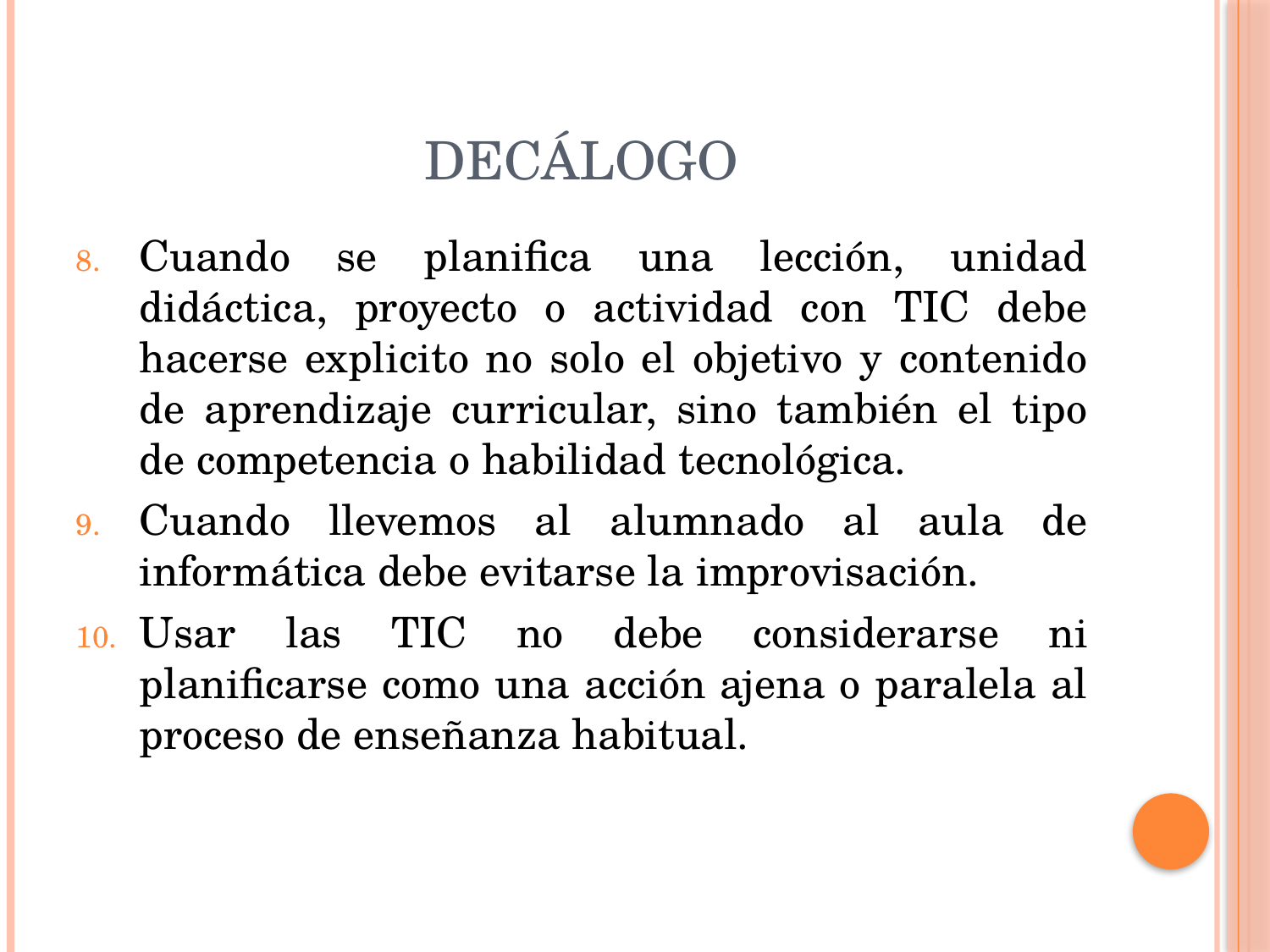

# DECÁLOGO
Cuando se planifica una lección, unidad didáctica, proyecto o actividad con TIC debe hacerse explicito no solo el objetivo y contenido de aprendizaje curricular, sino también el tipo de competencia o habilidad tecnológica.
Cuando llevemos al alumnado al aula de informática debe evitarse la improvisación.
Usar las TIC no debe considerarse ni planificarse como una acción ajena o paralela al proceso de enseñanza habitual.